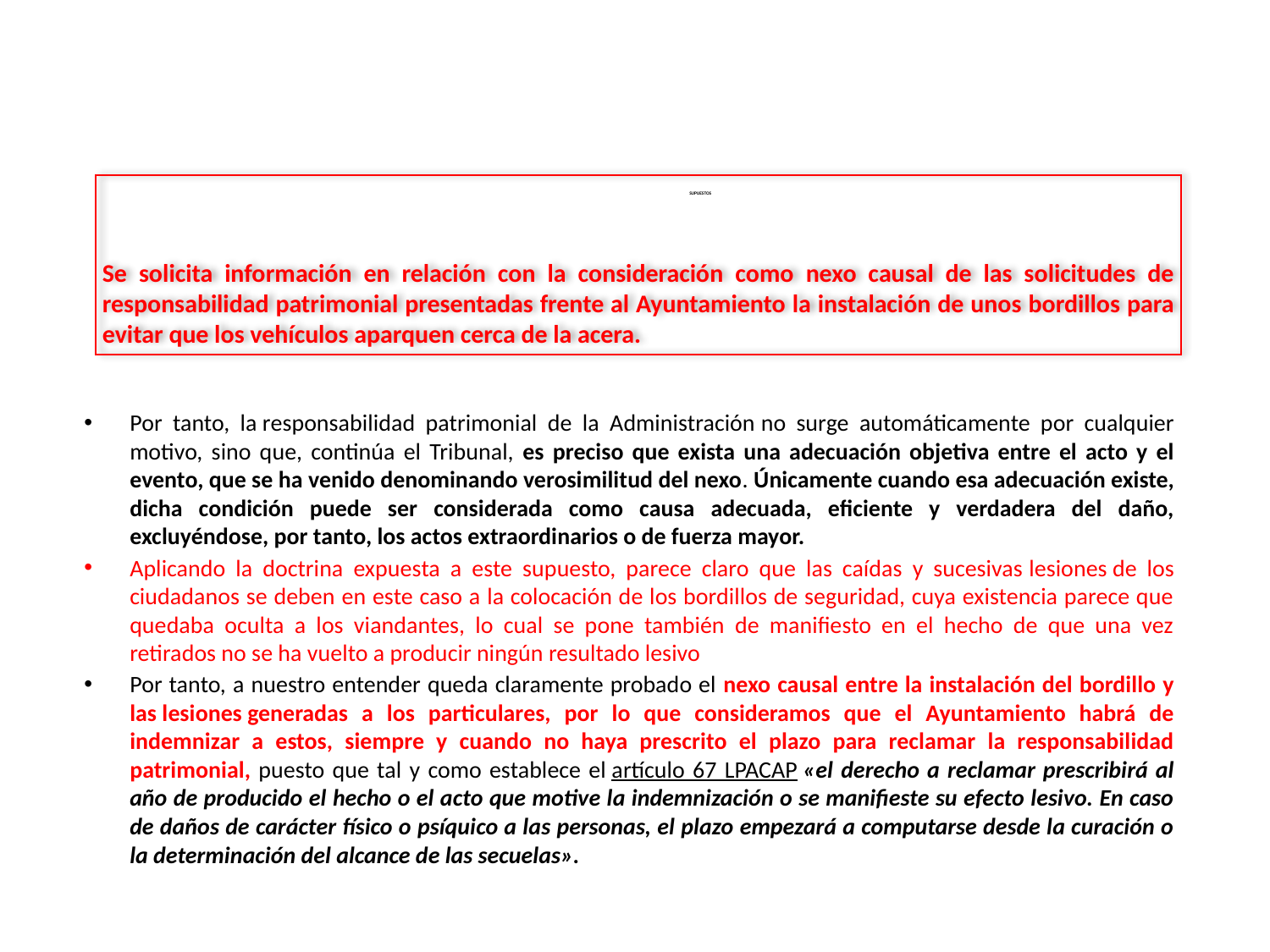

Se solicita información en relación con la consideración como nexo causal de las solicitudes de responsabilidad patrimonial presentadas frente al Ayuntamiento la instalación de unos bordillos para evitar que los vehículos aparquen cerca de la acera.

# SUPUESTOS
Por tanto, la responsabilidad patrimonial de la Administración no surge automáticamente por cualquier motivo, sino que, continúa el Tribunal, es preciso que exista una adecuación objetiva entre el acto y el evento, que se ha venido denominando verosimilitud del nexo. Únicamente cuando esa adecuación existe, dicha condición puede ser considerada como causa adecuada, eficiente y verdadera del daño, excluyéndose, por tanto, los actos extraordinarios o de fuerza mayor.
Aplicando la doctrina expuesta a este supuesto, parece claro que las caídas y sucesivas lesiones de los ciudadanos se deben en este caso a la colocación de los bordillos de seguridad, cuya existencia parece que quedaba oculta a los viandantes, lo cual se pone también de manifiesto en el hecho de que una vez retirados no se ha vuelto a producir ningún resultado lesivo
Por tanto, a nuestro entender queda claramente probado el nexo causal entre la instalación del bordillo y las lesiones generadas a los particulares, por lo que consideramos que el Ayuntamiento habrá de indemnizar a estos, siempre y cuando no haya prescrito el plazo para reclamar la responsabilidad patrimonial, puesto que tal y como establece el artículo 67 LPACAP «el derecho a reclamar prescribirá al año de producido el hecho o el acto que motive la indemnización o se manifieste su efecto lesivo. En caso de daños de carácter físico o psíquico a las personas, el plazo empezará a computarse desde la curación o la determinación del alcance de las secuelas».